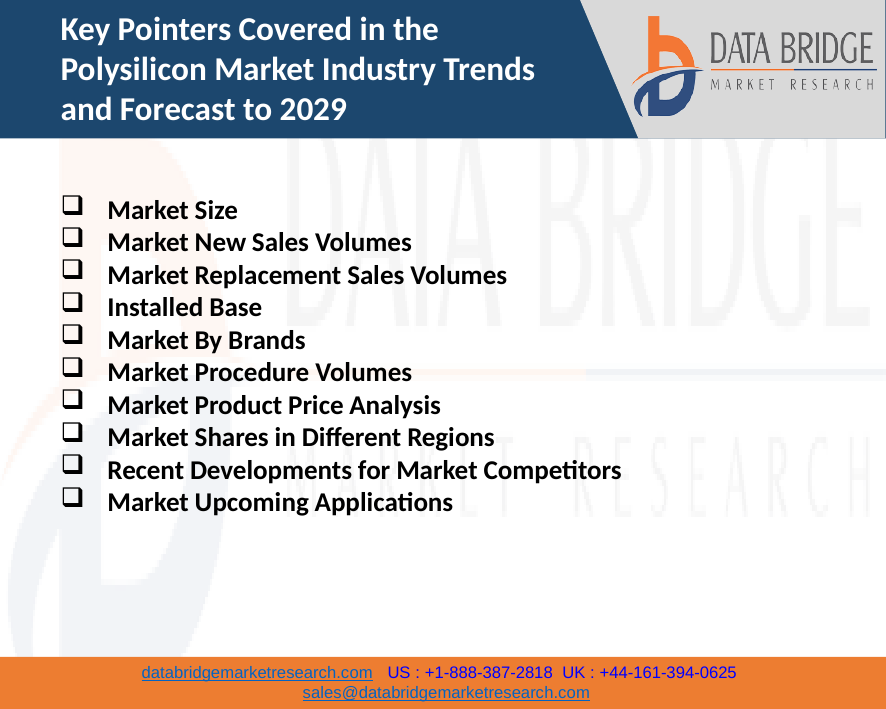

Key Pointers Covered in the Polysilicon Market Industry Trends and Forecast to 2029

Market Size
Market New Sales Volumes
Market Replacement Sales Volumes
Installed Base
Market By Brands
Market Procedure Volumes
Market Product Price Analysis
Market Shares in Different Regions
Recent Developments for Market Competitors
Market Upcoming Applications